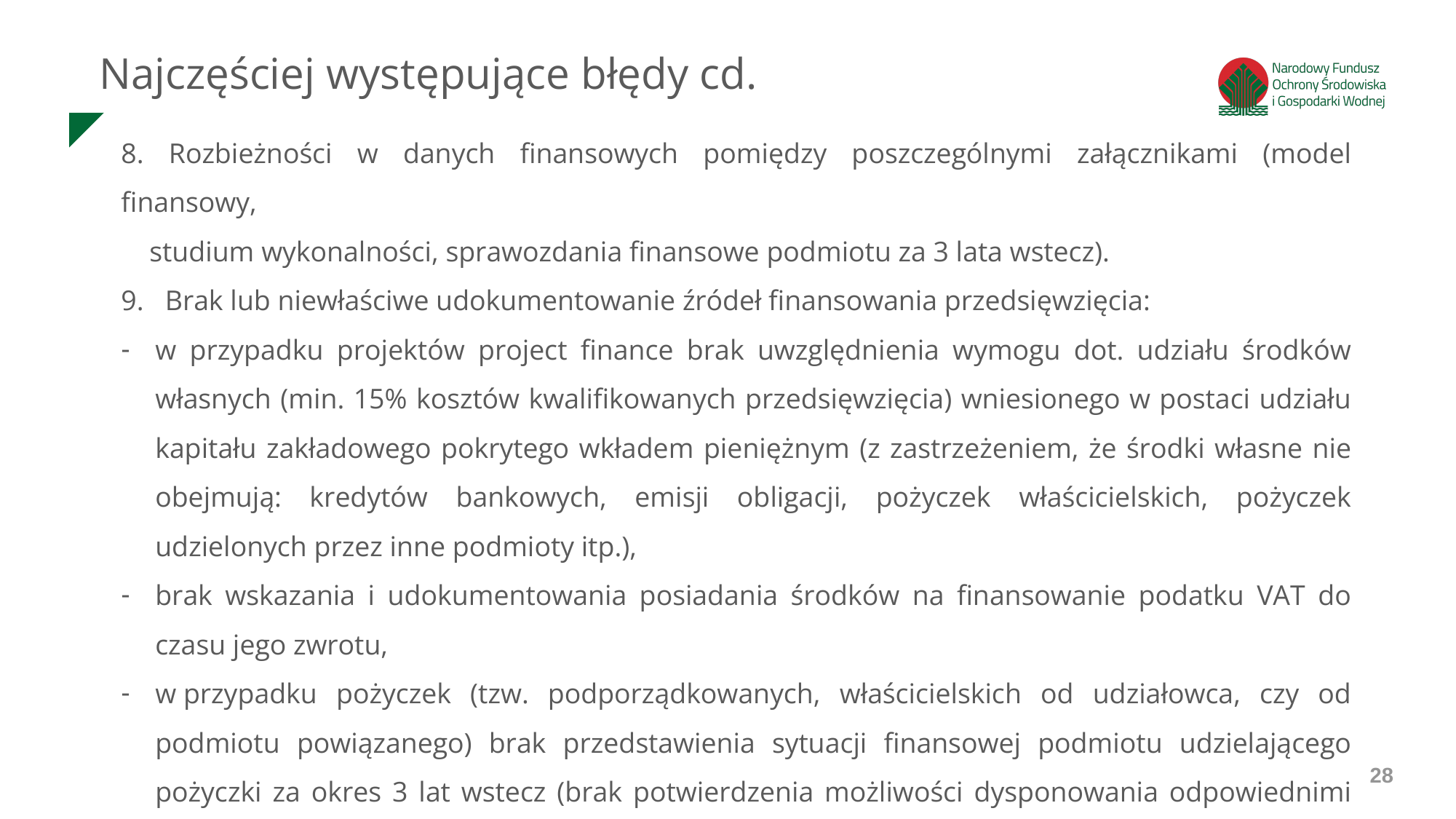

Najczęściej występujące błędy cd.
8. Rozbieżności w danych finansowych pomiędzy poszczególnymi załącznikami (model finansowy,
    studium wykonalności, sprawozdania finansowe podmiotu za 3 lata wstecz).
9.   Brak lub niewłaściwe udokumentowanie źródeł finansowania przedsięwzięcia:
w przypadku projektów project finance brak uwzględnienia wymogu dot. udziału środków własnych (min. 15% kosztów kwalifikowanych przedsięwzięcia) wniesionego w postaci udziału kapitału zakładowego pokrytego wkładem pieniężnym (z zastrzeżeniem, że środki własne nie obejmują: kredytów bankowych, emisji obligacji, pożyczek właścicielskich, pożyczek udzielonych przez inne podmioty itp.),
brak wskazania i udokumentowania posiadania środków na finansowanie podatku VAT do czasu jego zwrotu,
w przypadku pożyczek (tzw. podporządkowanych, właścicielskich od udziałowca, czy od podmiotu powiązanego) brak przedstawienia sytuacji finansowej podmiotu udzielającego pożyczki za okres 3 lat wstecz (brak potwierdzenia możliwości dysponowania odpowiednimi środkami na udzielenie pożyczki)